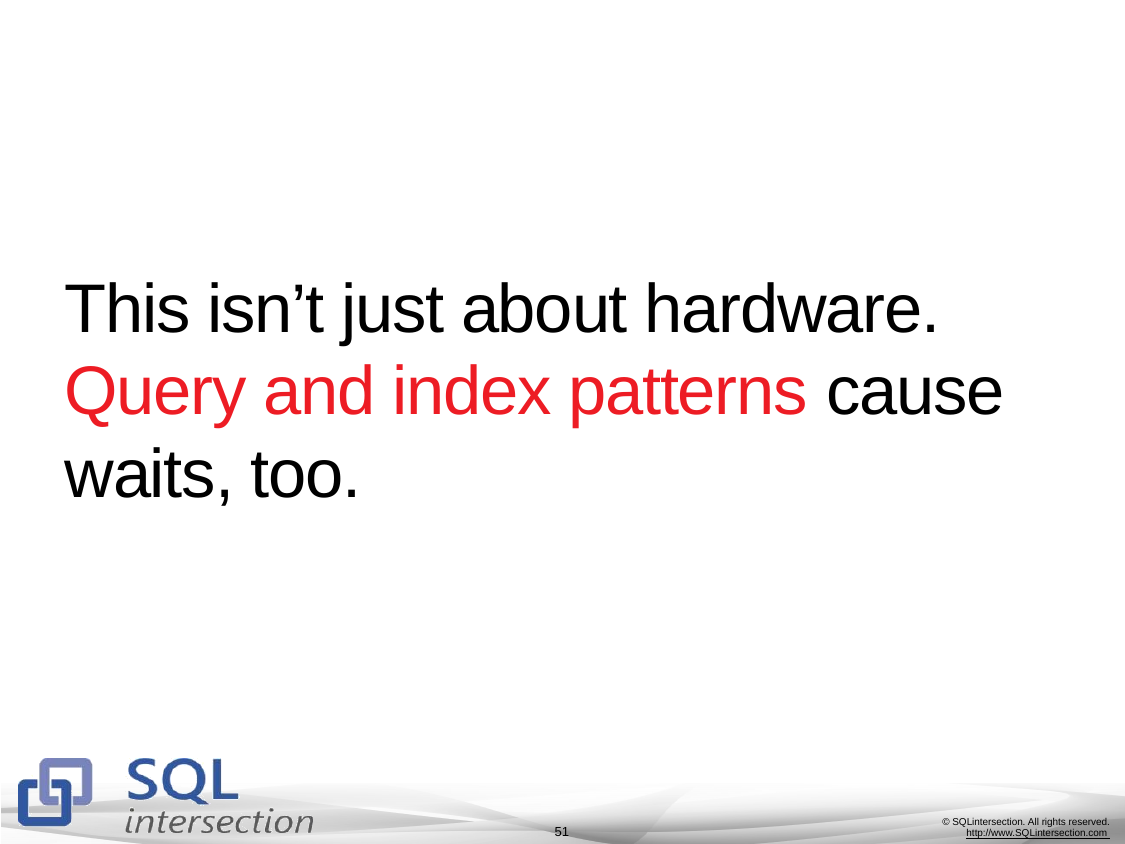

# This isn’t just about hardware. Query and index patterns cause waits, too.